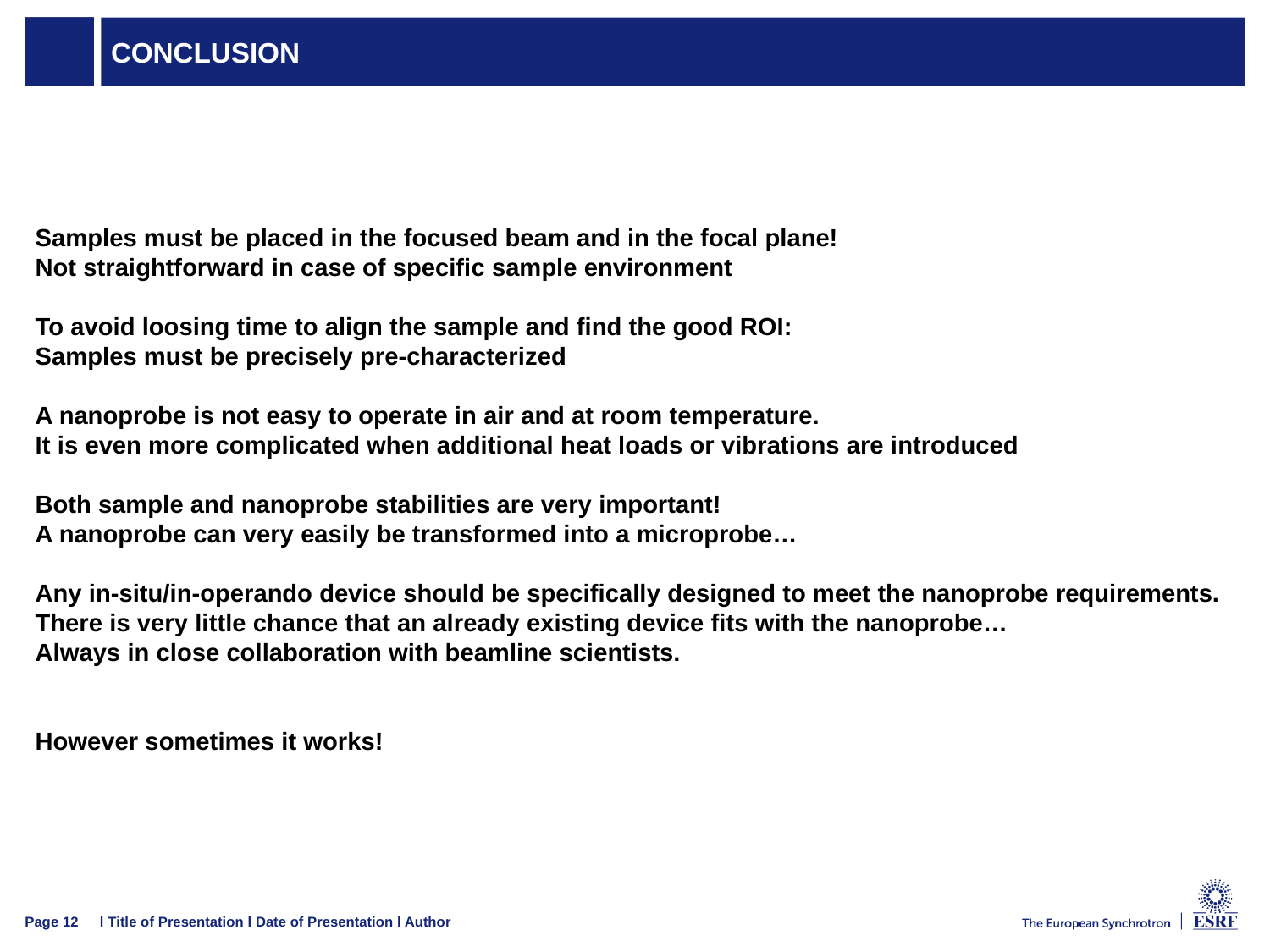

# CONCLUSION
Samples must be placed in the focused beam and in the focal plane!
Not straightforward in case of specific sample environment

To avoid loosing time to align the sample and find the good ROI:
Samples must be precisely pre-characterized

A nanoprobe is not easy to operate in air and at room temperature.
It is even more complicated when additional heat loads or vibrations are introduced

Both sample and nanoprobe stabilities are very important!
A nanoprobe can very easily be transformed into a microprobe…

Any in-situ/in-operando device should be specifically designed to meet the nanoprobe requirements.
There is very little chance that an already existing device fits with the nanoprobe…
Always in close collaboration with beamline scientists.

However sometimes it works!
Page 12
l Title of Presentation l Date of Presentation l Author